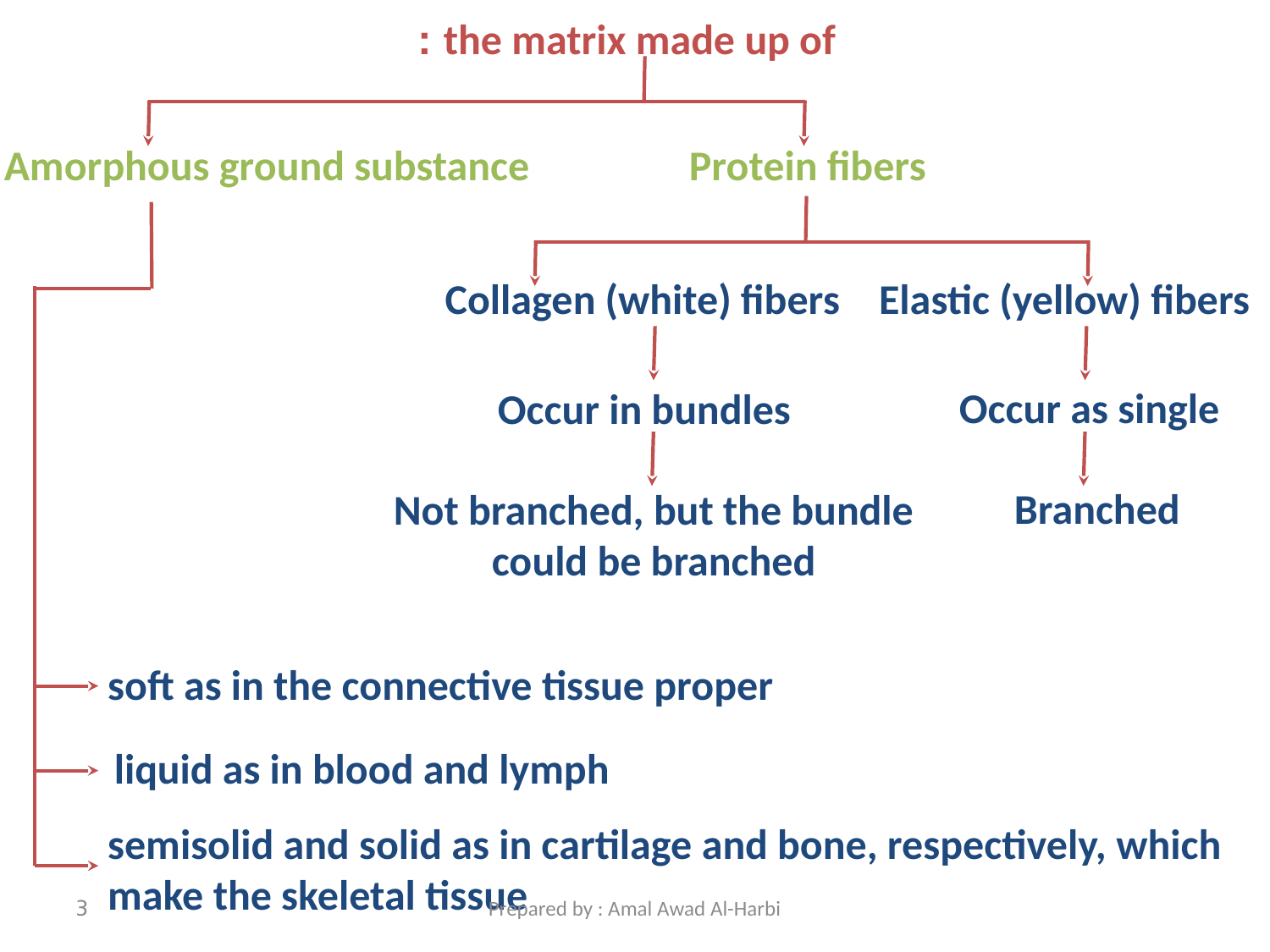

the matrix made up of :
Amorphous ground substance
Protein fibers
Collagen (white) fibers
Elastic (yellow) fibers
Occur as single
Occur in bundles
Branched
Not branched, but the bundle could be branched
soft as in the connective tissue proper
liquid as in blood and lymph
semisolid and solid as in cartilage and bone, respectively, which make the skeletal tissue
3
Prepared by : Amal Awad Al-Harbi